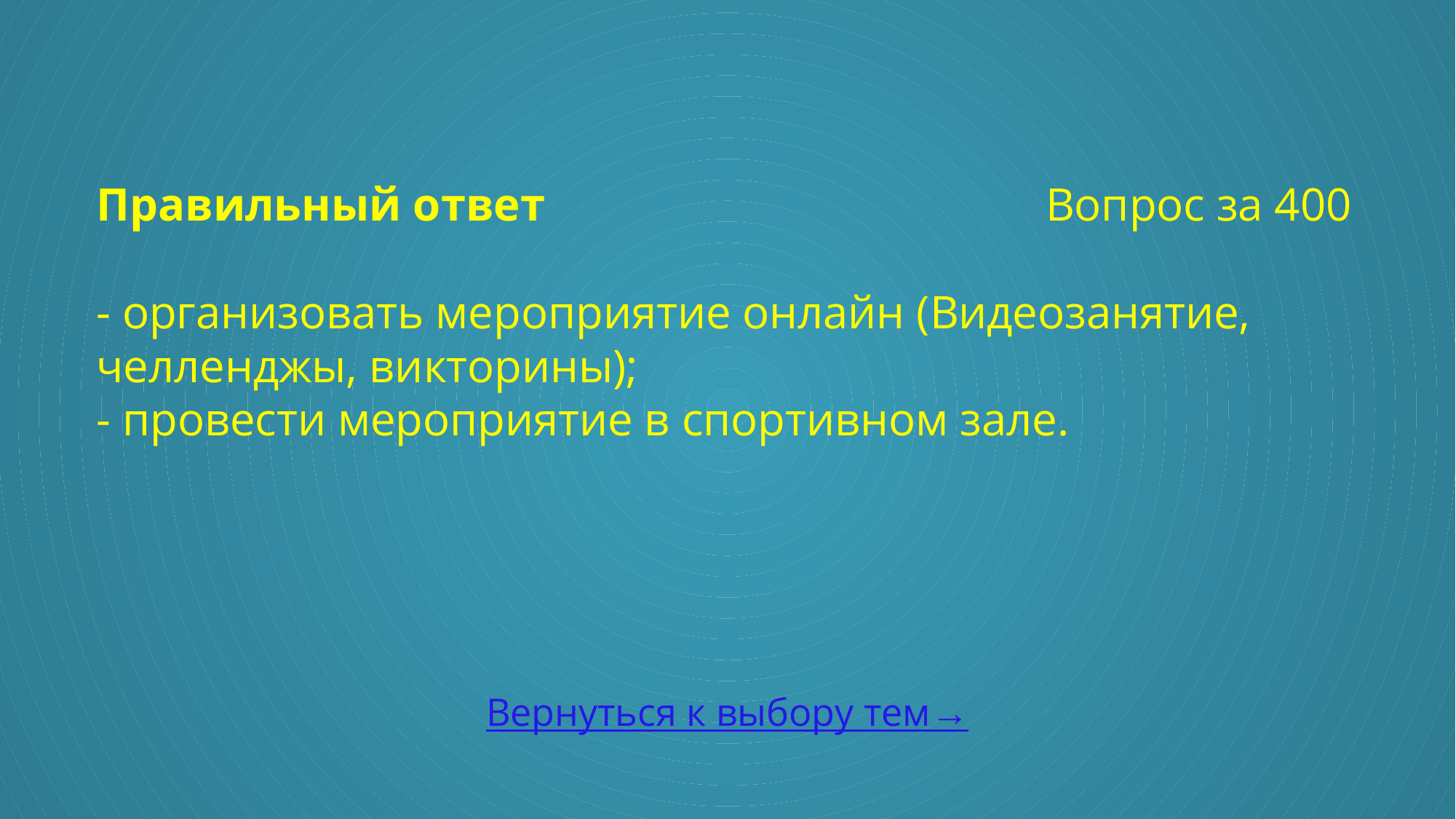

# Правильный ответ                                           Вопрос за 400 - организовать мероприятие онлайн (Видеозанятие, челленджы, викторины); - провести мероприятие в спортивном зале.
Вернуться к выбору тем→